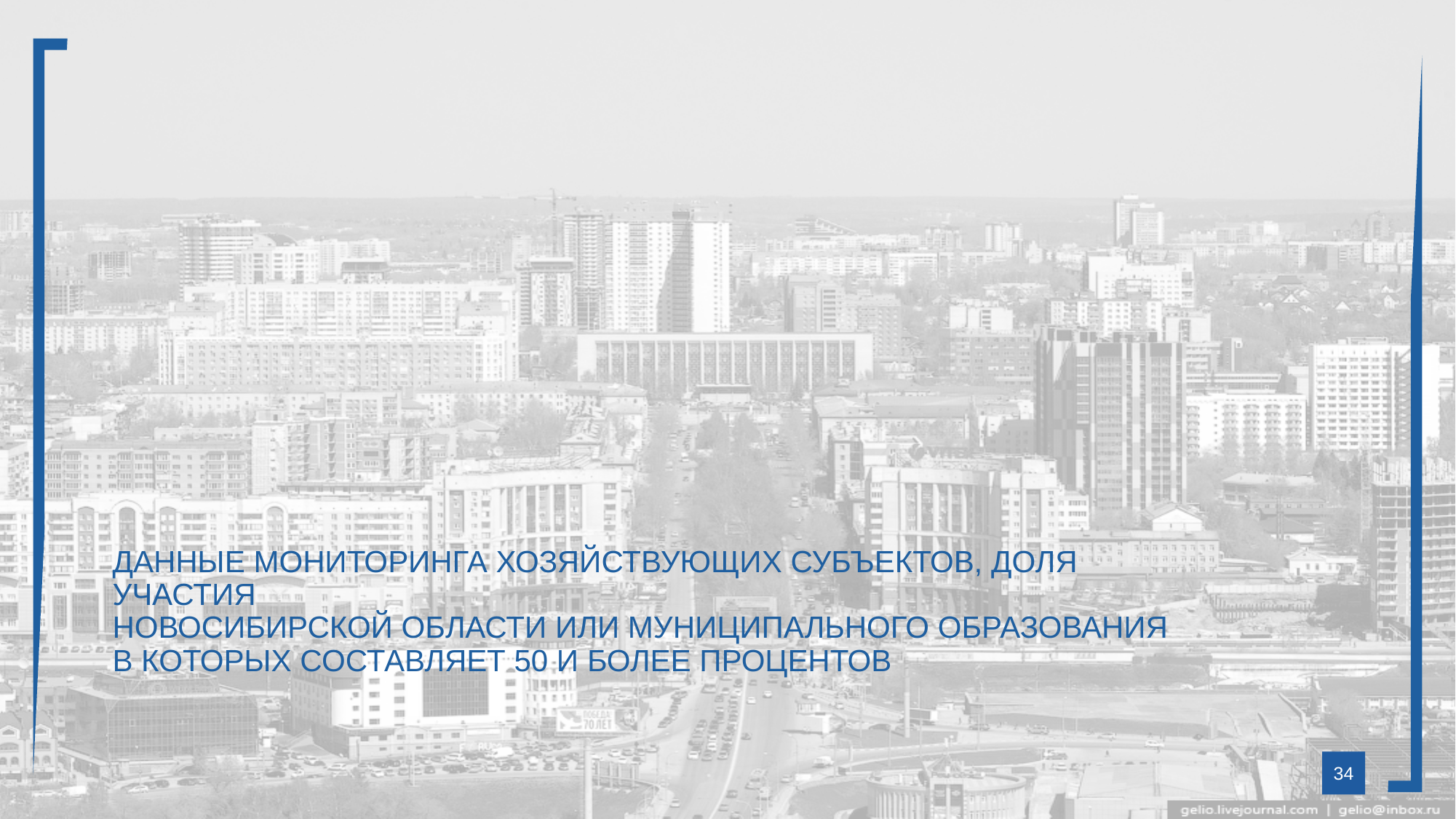

# ДАННЫЕ МОНИТОРИНГА хозяйствующих субъектов, доля участия Новосибирской области или муниципального образования в которых составляет 50 и более процентов
34